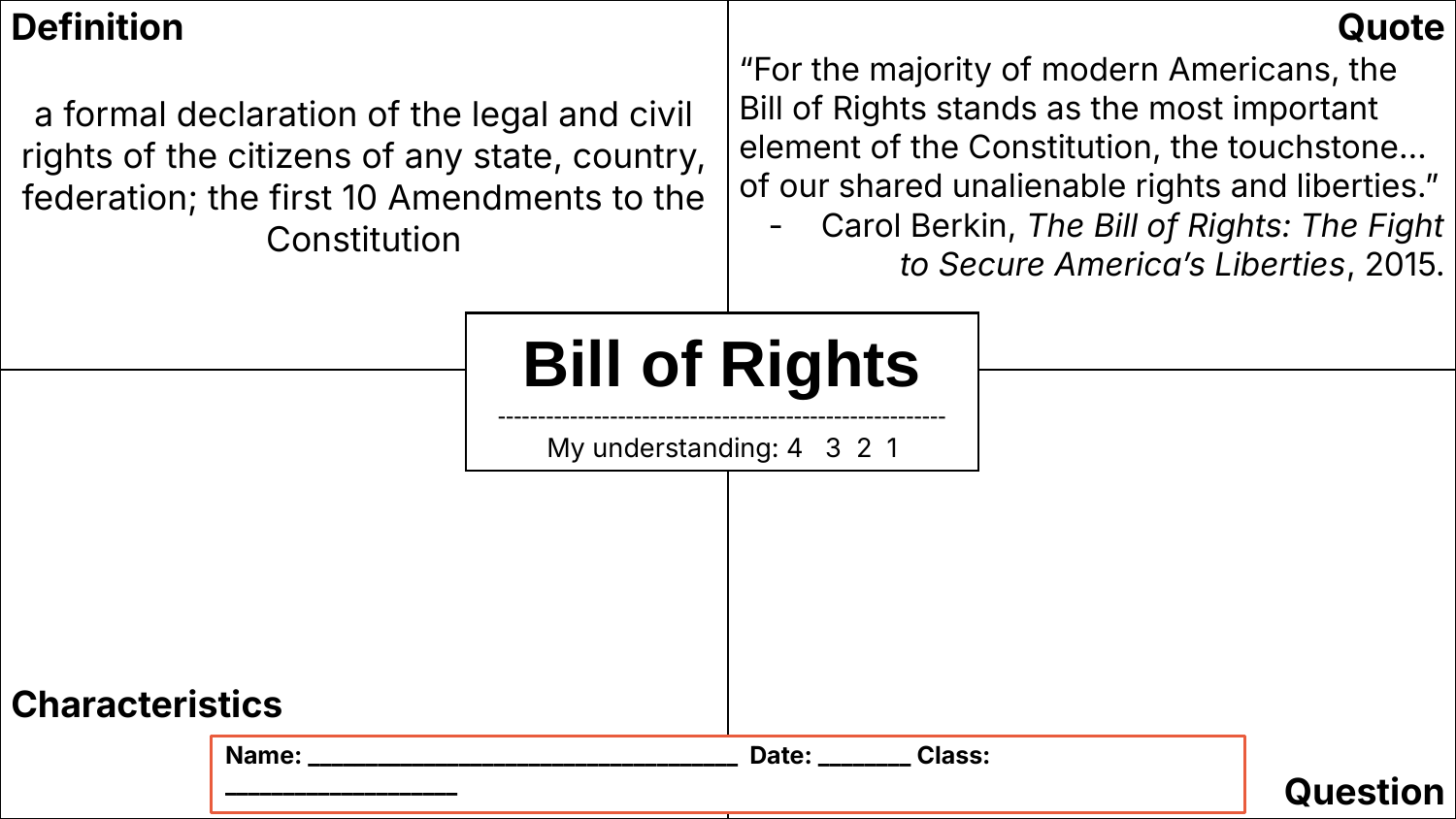

| Definition a formal declaration of the legal and civil rights of the citizens of any state, country, federation; the first 10 Amendments to the Constitution | Quote “For the majority of modern Americans, the Bill of Rights stands as the most important element of the Constitution, the touchstone… of our shared unalienable rights and liberties.” Carol Berkin, The Bill of Rights: The Fight to Secure America’s Liberties, 2015. |
| --- | --- |
| Characteristics | Question |
Bill of Rights
--------------------------------------------------------
My understanding: 4   3  2  1
Name: _____________________________________  Date: ________ Class: ____________________